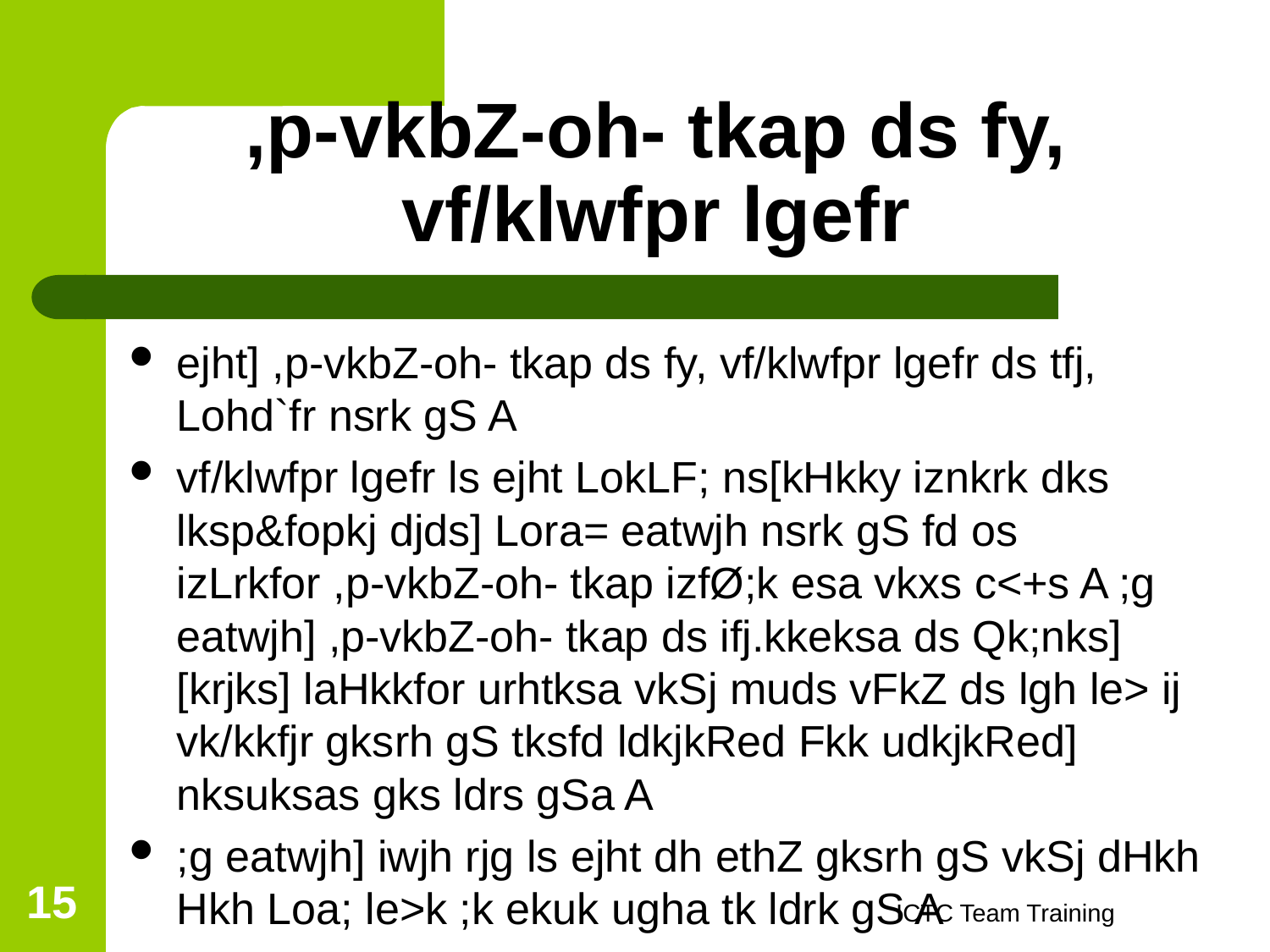

# ,p-vkbZ-oh- tkap ds fy, vf/klwfpr lgefr
ejht] ,p-vkbZ-oh- tkap ds fy, vf/klwfpr lgefr ds tfj, Lohd`fr nsrk gS A
vf/klwfpr lgefr ls ejht LokLF; ns[kHkky iznkrk dks lksp&fopkj djds] Lora= eatwjh nsrk gS fd os izLrkfor ,p-vkbZ-oh- tkap izfØ;k esa vkxs c<+s A ;g eatwjh] ,p-vkbZ-oh- tkap ds ifj.kkeksa ds Qk;nks] [krjks] laHkkfor urhtksa vkSj muds vFkZ ds lgh le> ij vk/kkfjr gksrh gS tksfd ldkjkRed Fkk udkjkRed] nksuksas gks ldrs gSa A
;g eatwjh] iwjh rjg ls ejht dh ethZ gksrh gS vkSj dHkh Hkh Loa; le>k ;k ekuk ugha tk ldrk gS A
vkbZ-lh-Vh-lh- ds lapkyu fn’kk funsZ’kksa esa fyf[kr
				(From ICTC Operational Guidelines)
15
ICTC Team Training